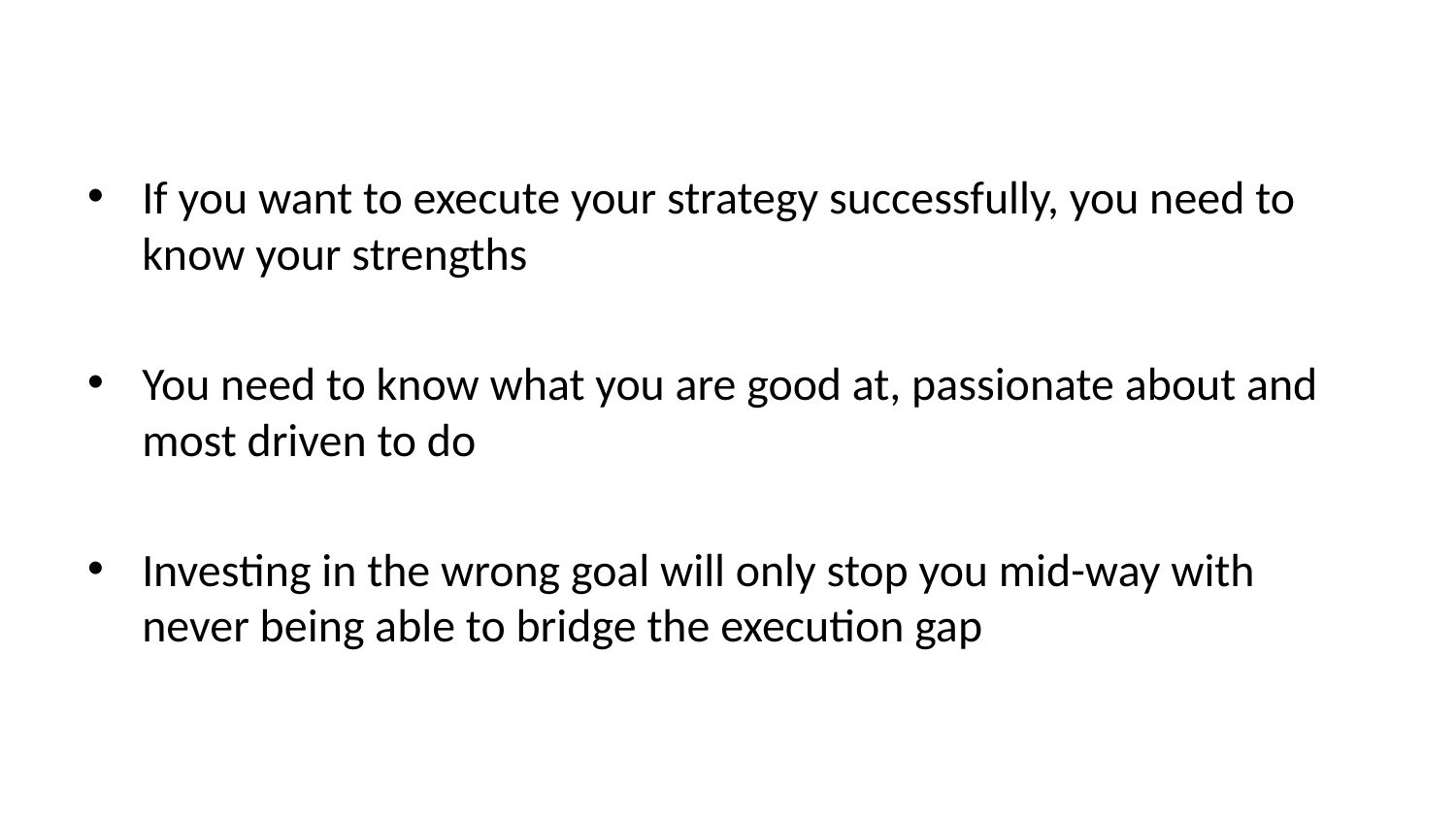

If you want to execute your strategy successfully, you need to know your strengths

You need to know what you are good at, passionate about and most driven to do

Investing in the wrong goal will only stop you mid-way with never being able to bridge the execution gap